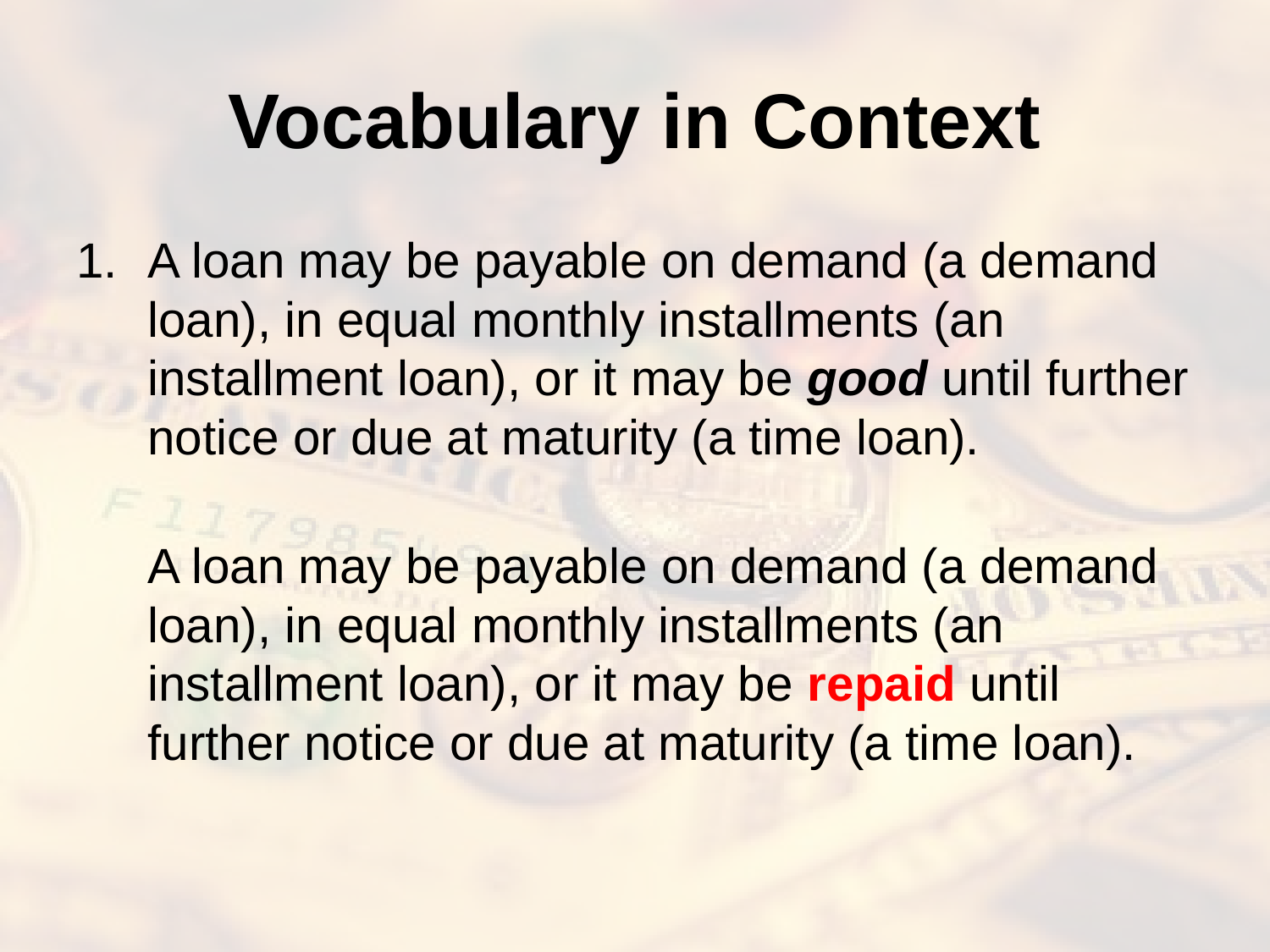

# Vocabulary in Context
A loan may be payable on demand (a demand loan), in equal monthly installments (an installment loan), or it may be good until further notice or due at maturity (a time loan).
A loan may be payable on demand (a demand loan), in equal monthly installments (an installment loan), or it may be repaid until further notice or due at maturity (a time loan).